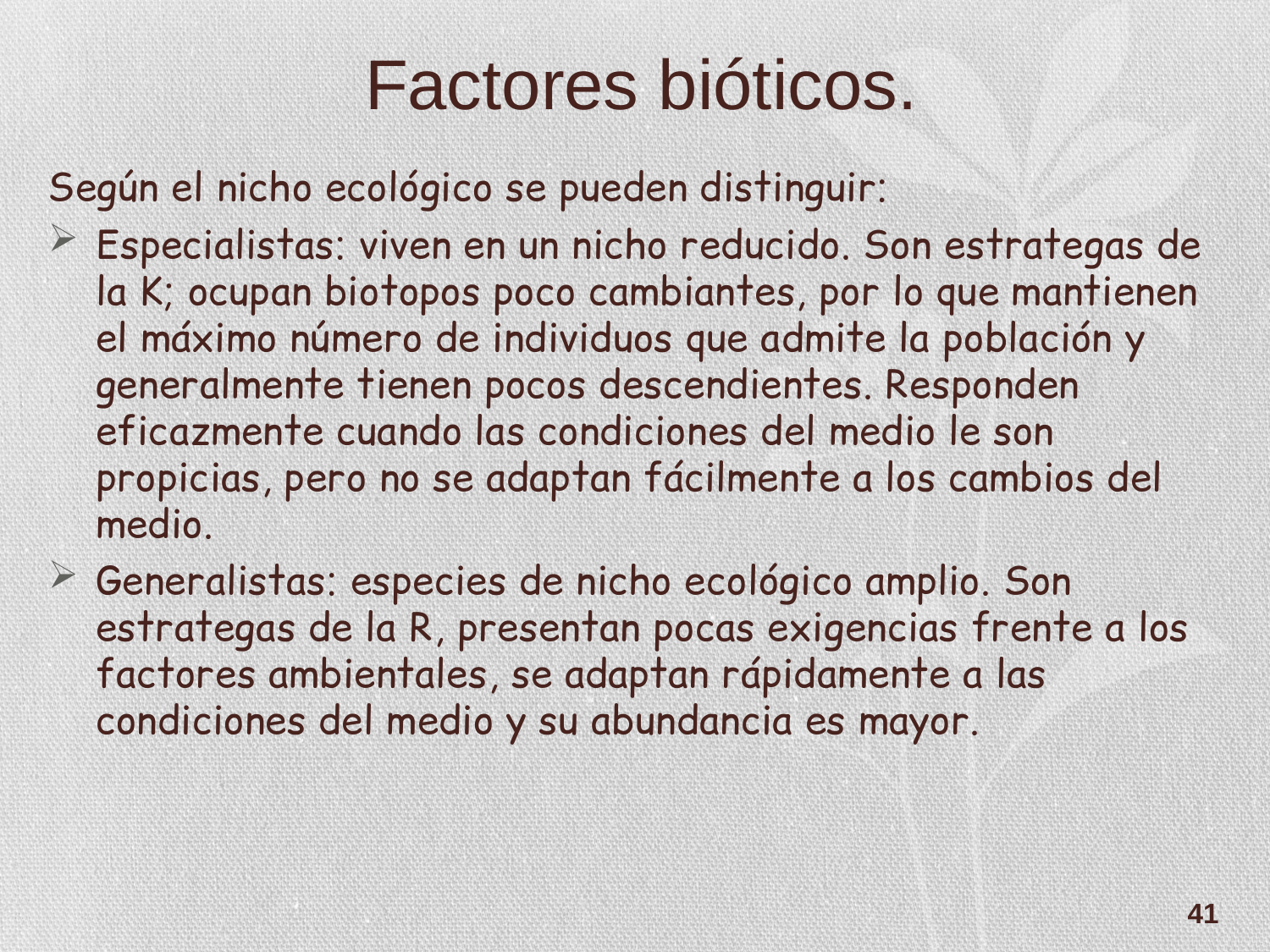

Factores bióticos.
Según el nicho ecológico se pueden distinguir:
Especialistas: viven en un nicho reducido. Son estrategas de la K; ocupan biotopos poco cambiantes, por lo que mantienen el máximo número de individuos que admite la población y generalmente tienen pocos descendientes. Responden eficazmente cuando las condiciones del medio le son propicias, pero no se adaptan fácilmente a los cambios del medio.
Generalistas: especies de nicho ecológico amplio. Son estrategas de la R, presentan pocas exigencias frente a los factores ambientales, se adaptan rápidamente a las condiciones del medio y su abundancia es mayor.

41